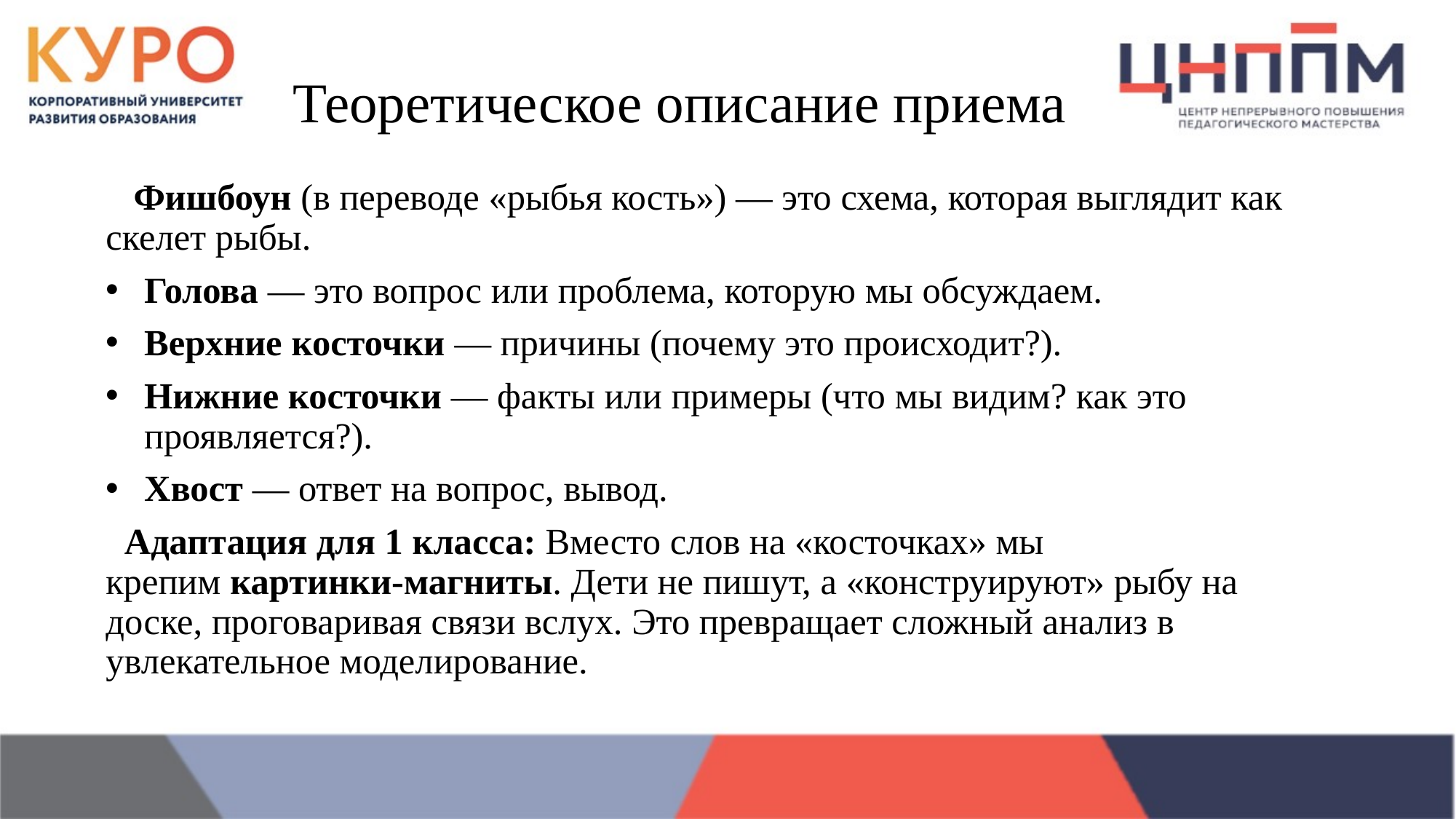

# Теоретическое описание приема
   Фишбоун (в переводе «рыбья кость») — это схема, которая выглядит как скелет рыбы.
Голова — это вопрос или проблема, которую мы обсуждаем.
Верхние косточки — причины (почему это происходит?).
Нижние косточки — факты или примеры (что мы видим? как это проявляется?).
Хвост — ответ на вопрос, вывод.
  Адаптация для 1 класса: Вместо слов на «косточках» мы крепим картинки-магниты. Дети не пишут, а «конструируют» рыбу на доске, проговаривая связи вслух. Это превращает сложный анализ в увлекательное моделирование.